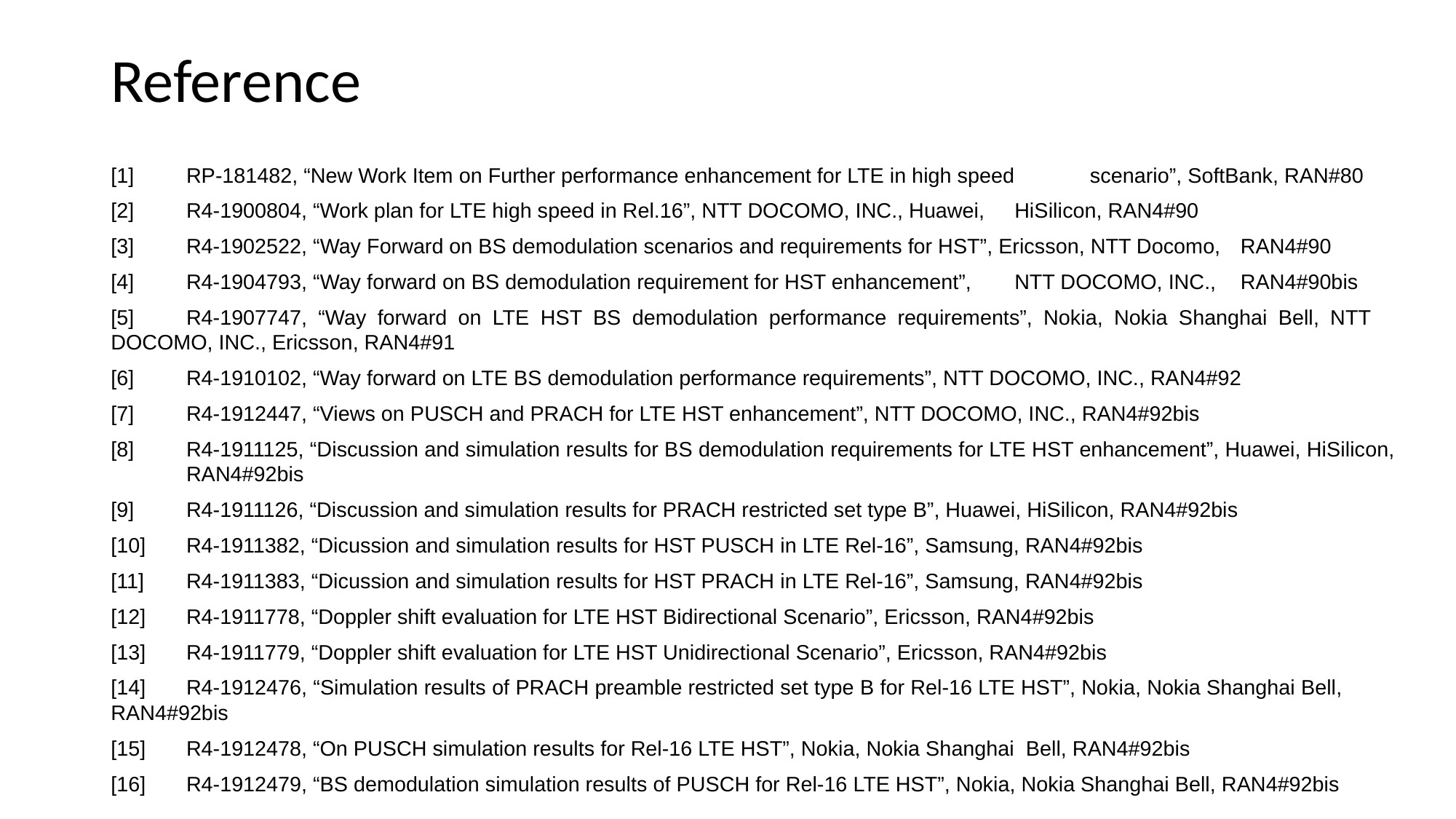

# Reference
[1]	RP-181482, “New Work Item on Further performance enhancement for LTE in high speed 	scenario”, SoftBank, RAN#80
[2]	R4-1900804, “Work plan for LTE high speed in Rel.16”, NTT DOCOMO, INC., Huawei, 	HiSilicon, RAN4#90
[3]	R4-1902522, “Way Forward on BS demodulation scenarios and requirements for HST”, Ericsson, NTT Docomo, 	RAN4#90
[4]	R4-1904793, “Way forward on BS demodulation requirement for HST enhancement”, 	NTT DOCOMO, INC., 	RAN4#90bis
[5]	R4-1907747, “Way forward on LTE HST BS demodulation performance requirements”, Nokia, Nokia Shanghai Bell, NTT 	DOCOMO, INC., Ericsson, RAN4#91
[6]	R4-1910102, “Way forward on LTE BS demodulation performance requirements”, NTT DOCOMO, INC., RAN4#92
[7]	R4-1912447, “Views on PUSCH and PRACH for LTE HST enhancement”, NTT DOCOMO, INC., RAN4#92bis
[8]	R4-1911125, “Discussion and simulation results for BS demodulation requirements for LTE HST enhancement”, Huawei, HiSilicon, 	RAN4#92bis
[9]	R4-1911126, “Discussion and simulation results for PRACH restricted set type B”, Huawei, HiSilicon, RAN4#92bis
[10]	R4-1911382, “Dicussion and simulation results for HST PUSCH in LTE Rel-16”, Samsung, RAN4#92bis
[11]	R4-1911383, “Dicussion and simulation results for HST PRACH in LTE Rel-16”, Samsung, RAN4#92bis
[12]	R4-1911778, “Doppler shift evaluation for LTE HST Bidirectional Scenario”, Ericsson, RAN4#92bis
[13]	R4-1911779, “Doppler shift evaluation for LTE HST Unidirectional Scenario”, Ericsson, RAN4#92bis
[14]	R4-1912476, “Simulation results of PRACH preamble restricted set type B for Rel-16 LTE HST”, Nokia, Nokia Shanghai Bell, 	RAN4#92bis
[15]	R4-1912478, “On PUSCH simulation results for Rel-16 LTE HST”, Nokia, Nokia Shanghai  Bell, RAN4#92bis
[16]	R4-1912479, “BS demodulation simulation results of PUSCH for Rel-16 LTE HST”, Nokia, Nokia Shanghai Bell, RAN4#92bis